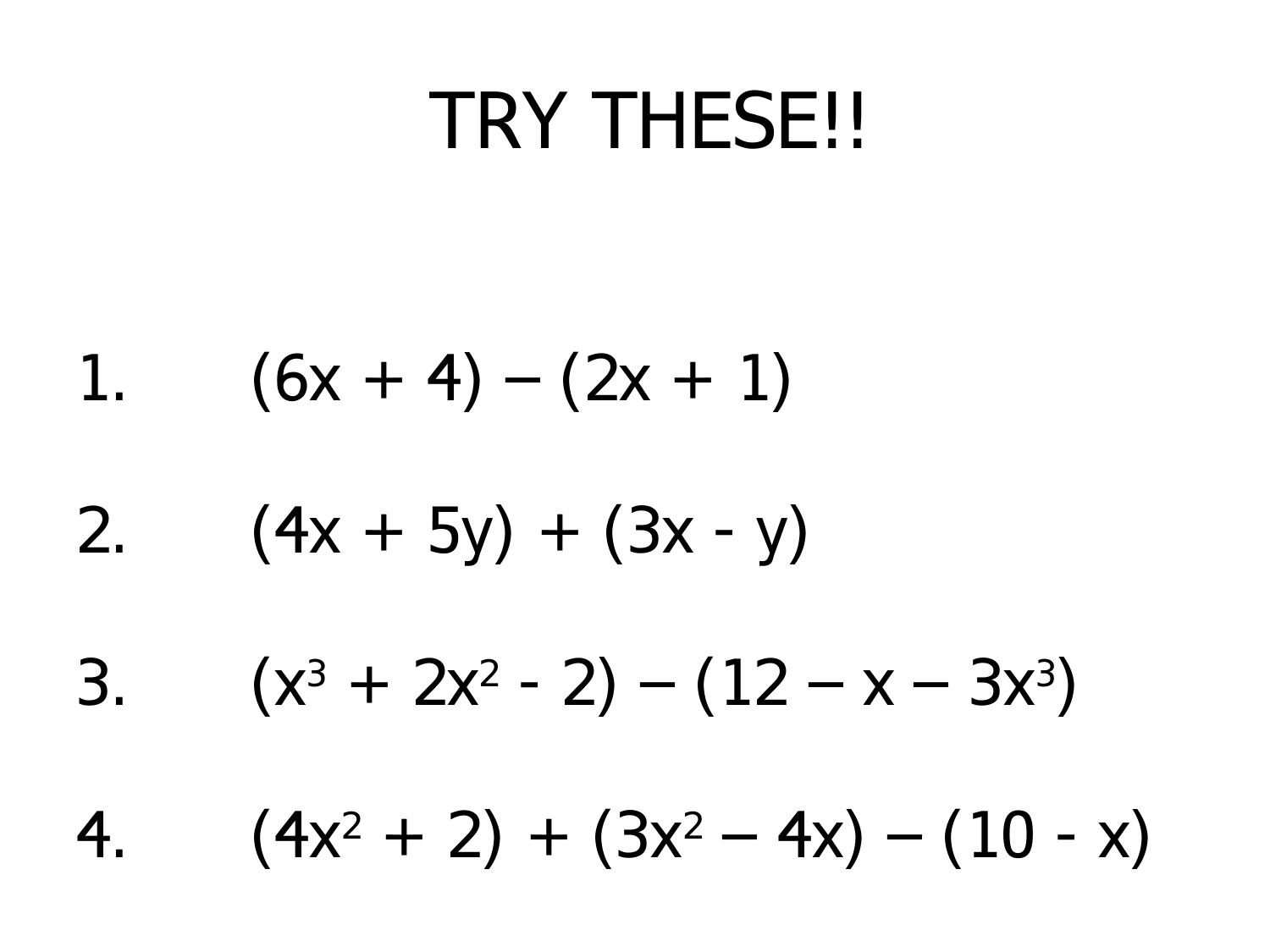

# TRY THESE!!

1.	(6x + 4) – (2x + 1)

2.	(4x + 5y) + (3x - y)

3.	(x3 + 2x2 - 2) – (12 – x – 3x3)

4.	(4x2 + 2) + (3x2 – 4x) – (10 - x)